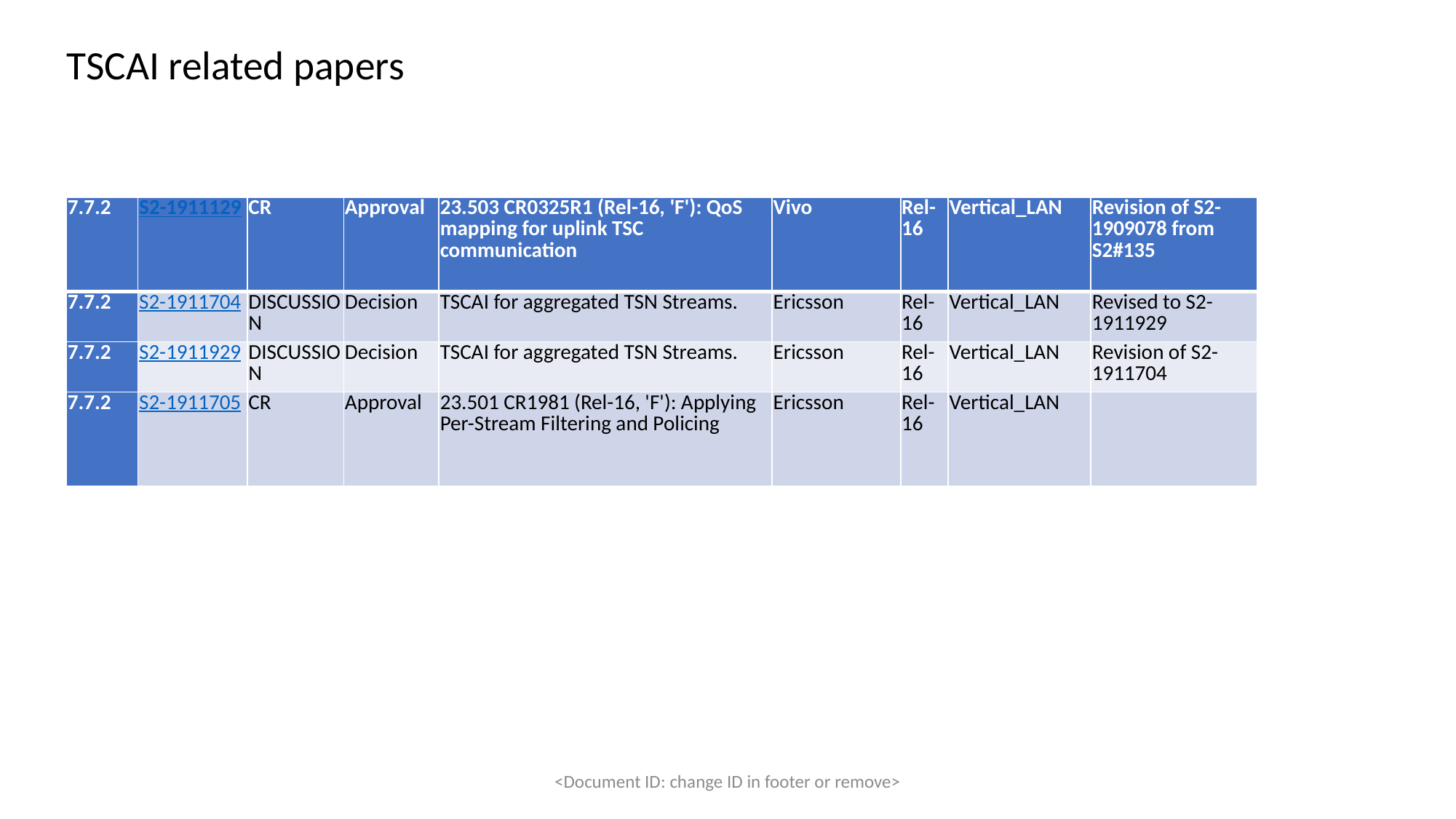

TSCAI related papers
| 7.7.2 | S2-1911129 | CR | Approval | 23.503 CR0325R1 (Rel-16, 'F'): QoS mapping for uplink TSC communication | Vivo | Rel-16 | Vertical\_LAN | Revision of S2-1909078 from S2#135 |
| --- | --- | --- | --- | --- | --- | --- | --- | --- |
| 7.7.2 | S2-1911704 | DISCUSSION | Decision | TSCAI for aggregated TSN Streams. | Ericsson | Rel-16 | Vertical\_LAN | Revised to S2-1911929 |
| 7.7.2 | S2-1911929 | DISCUSSION | Decision | TSCAI for aggregated TSN Streams. | Ericsson | Rel-16 | Vertical\_LAN | Revision of S2-1911704 |
| 7.7.2 | S2-1911705 | CR | Approval | 23.501 CR1981 (Rel-16, 'F'): Applying Per-Stream Filtering and Policing | Ericsson | Rel-16 | Vertical\_LAN |  |
<Document ID: change ID in footer or remove>